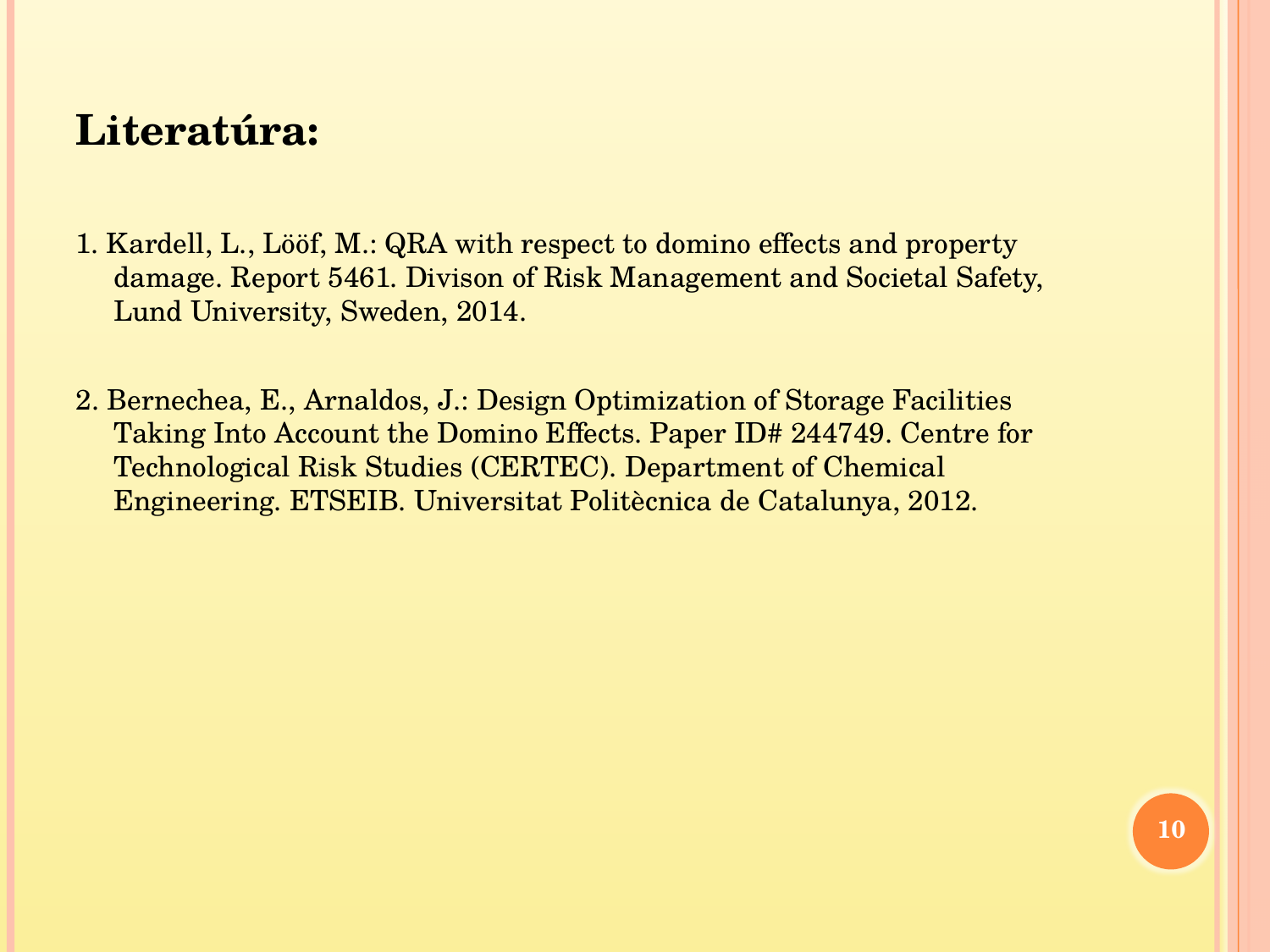

Literatúra:

1. Kardell, L., Lööf, M.: QRA with respect to domino effects and property damage. Report 5461. Divison of Risk Management and Societal Safety, Lund University, Sweden, 2014.

2. Bernechea, E., Arnaldos, J.: Design Optimization of Storage Facilities Taking Into Account the Domino Effects. Paper ID# 244749. Centre for Technological Risk Studies (CERTEC). Department of Chemical Engineering. ETSEIB. Universitat Politècnica de Catalunya, 2012.
10